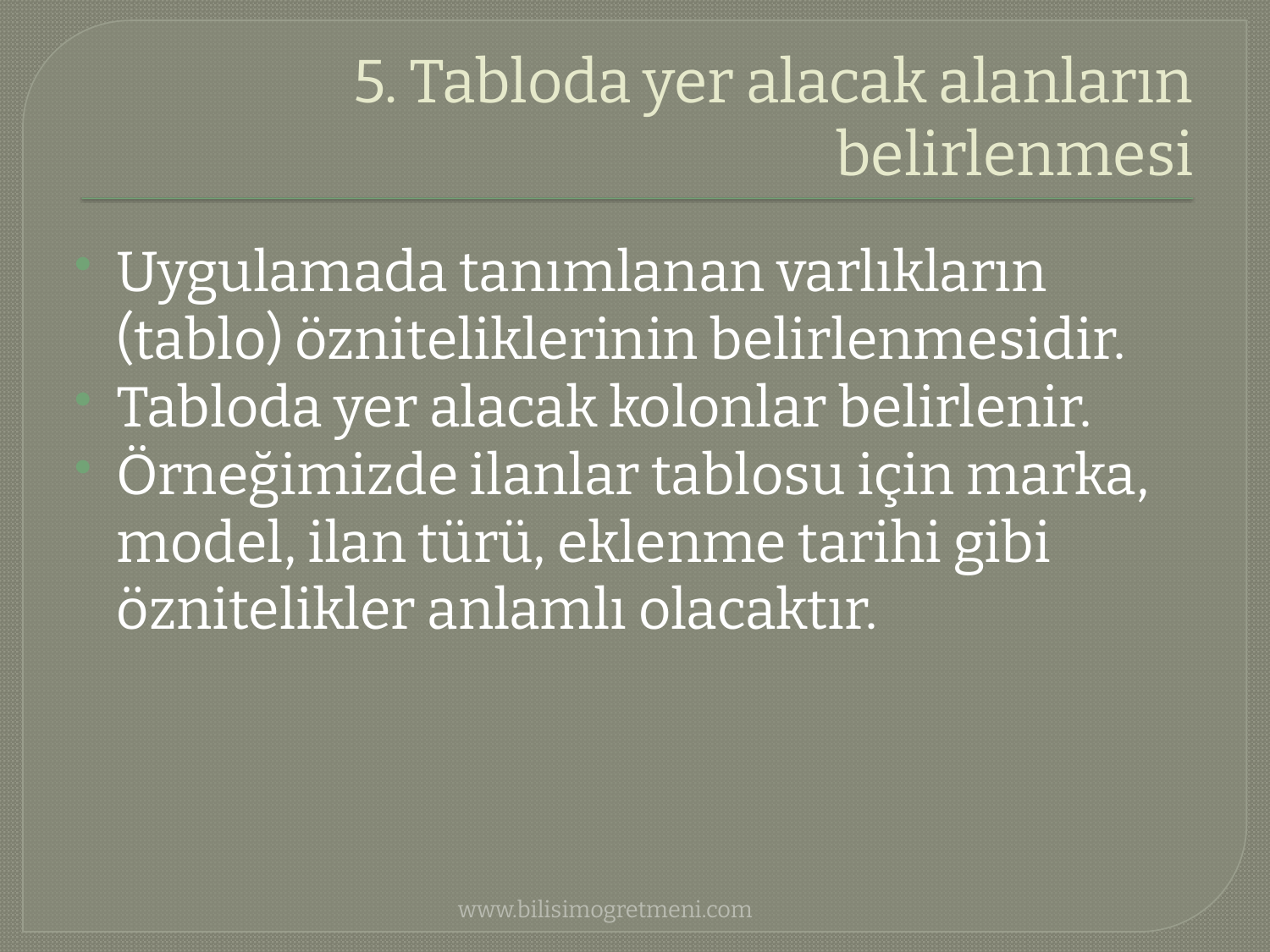

# 5. Tabloda yer alacak alanların belirlenmesi
Uygulamada tanımlanan varlıkların (tablo) özniteliklerinin belirlenmesidir.
Tabloda yer alacak kolonlar belirlenir.
Örneğimizde ilanlar tablosu için marka, model, ilan türü, eklenme tarihi gibi öznitelikler anlamlı olacaktır.
www.bilisimogretmeni.com